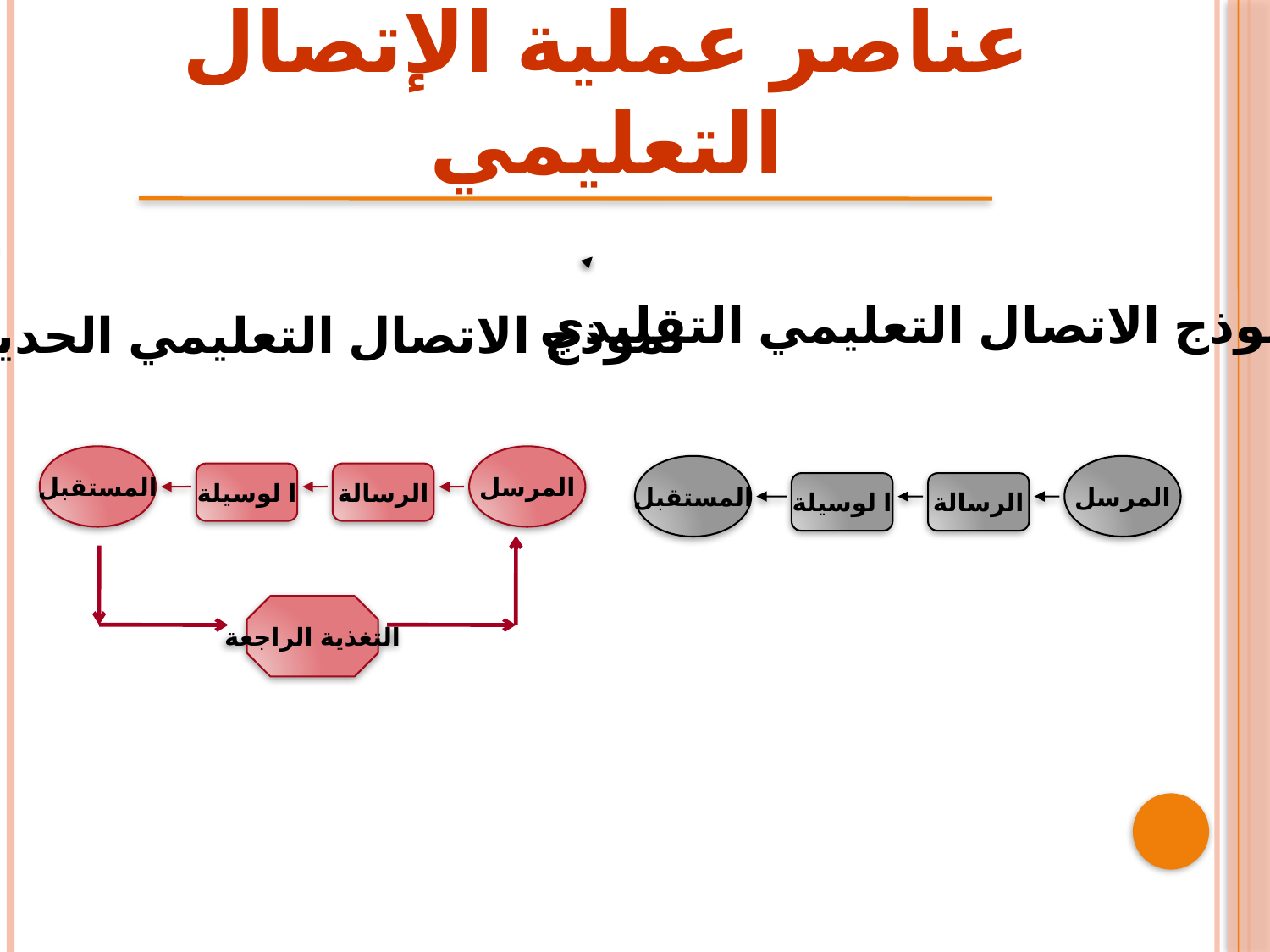

عناصر عملية الإتصال التعليمي

المستقبل
المرسل
ا لوسيلة
الرسالة

نموذج الاتصال التعليمي التقليدي
نموذج الاتصال التعليمي الحديث

المستقبل
المرسل
ا لوسيلة
الرسالة

التغذية الراجعة